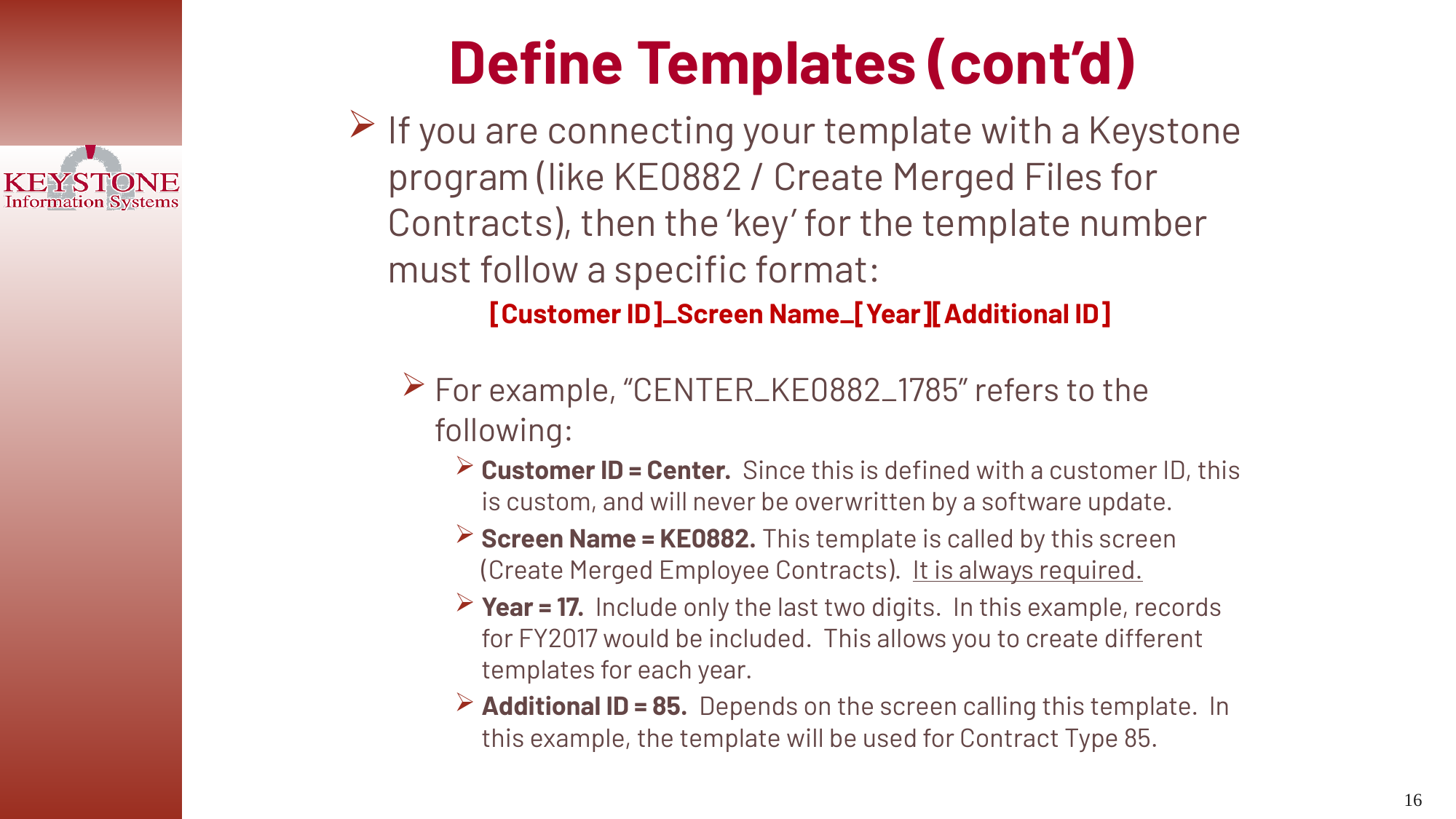

Define Templates (cont’d)
If you are connecting your template with a Keystone program (like KE0882 / Create Merged Files for Contracts), then the ‘key’ for the template number must follow a specific format:
[Customer ID]_Screen Name_[Year][Additional ID]
For example, “CENTER_KE0882_1785” refers to the following:
Customer ID = Center.  Since this is defined with a customer ID, this is custom, and will never be overwritten by a software update.
Screen Name = KE0882. This template is called by this screen (Create Merged Employee Contracts).  It is always required.
Year = 17.  Include only the last two digits.  In this example, records for FY2017 would be included.  This allows you to create different templates for each year.
Additional ID = 85.  Depends on the screen calling this template.  In this example, the template will be used for Contract Type 85.

16